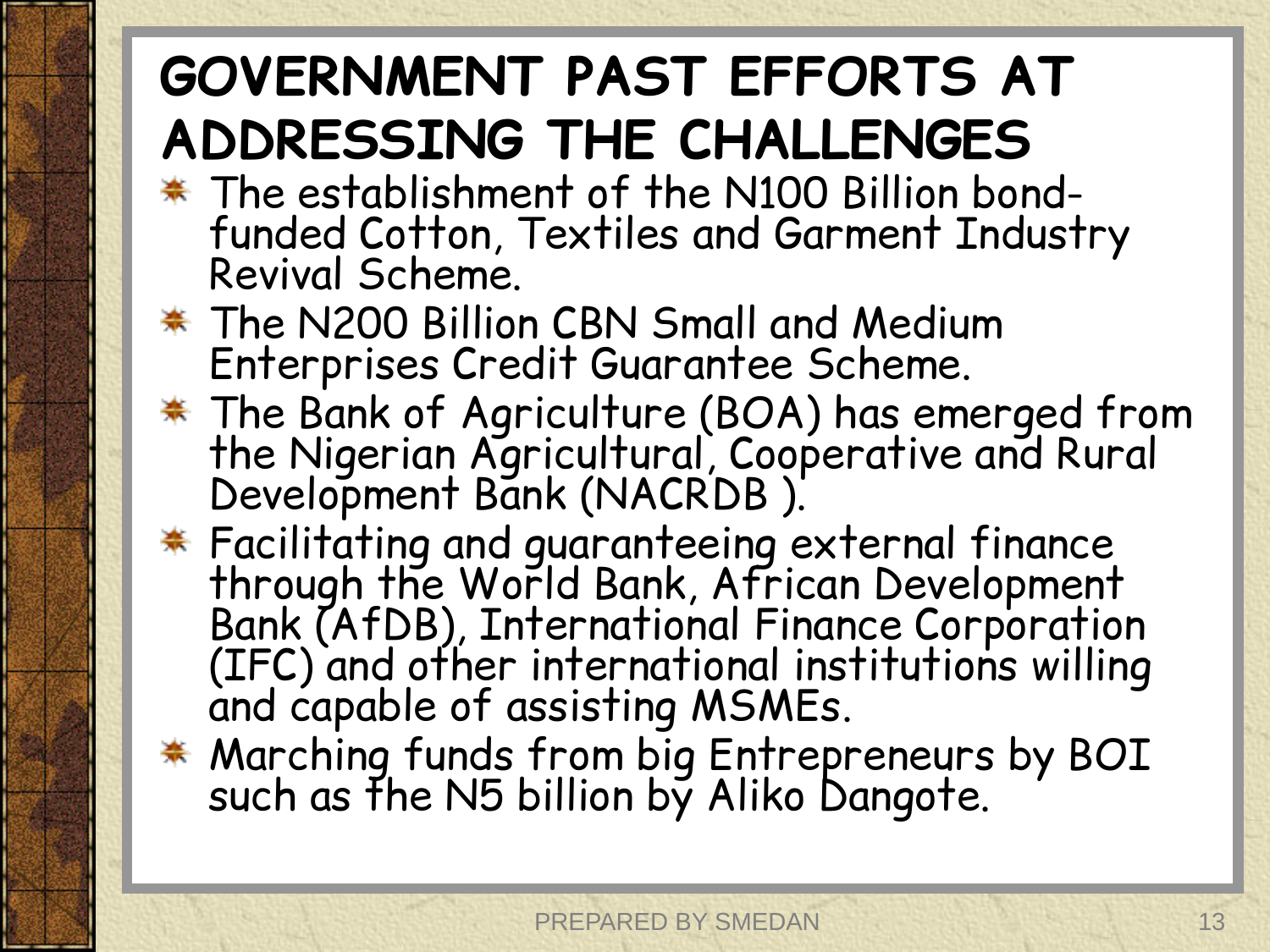

# GOVERNMENT PAST EFFORTS AT ADDRESSING THE CHALLENGES
The establishment of the N100 Billion bond-funded Cotton, Textiles and Garment Industry Revival Scheme.
The N200 Billion CBN Small and Medium Enterprises Credit Guarantee Scheme.
The Bank of Agriculture (BOA) has emerged from the Nigerian Agricultural, Cooperative and Rural Development Bank (NACRDB ).
Facilitating and guaranteeing external finance through the World Bank, African Development Bank (AfDB), International Finance Corporation (IFC) and other international institutions willing and capable of assisting MSMEs.
Marching funds from big Entrepreneurs by BOI such as the N5 billion by Aliko Dangote.

PREPARED BY SMEDAN
13